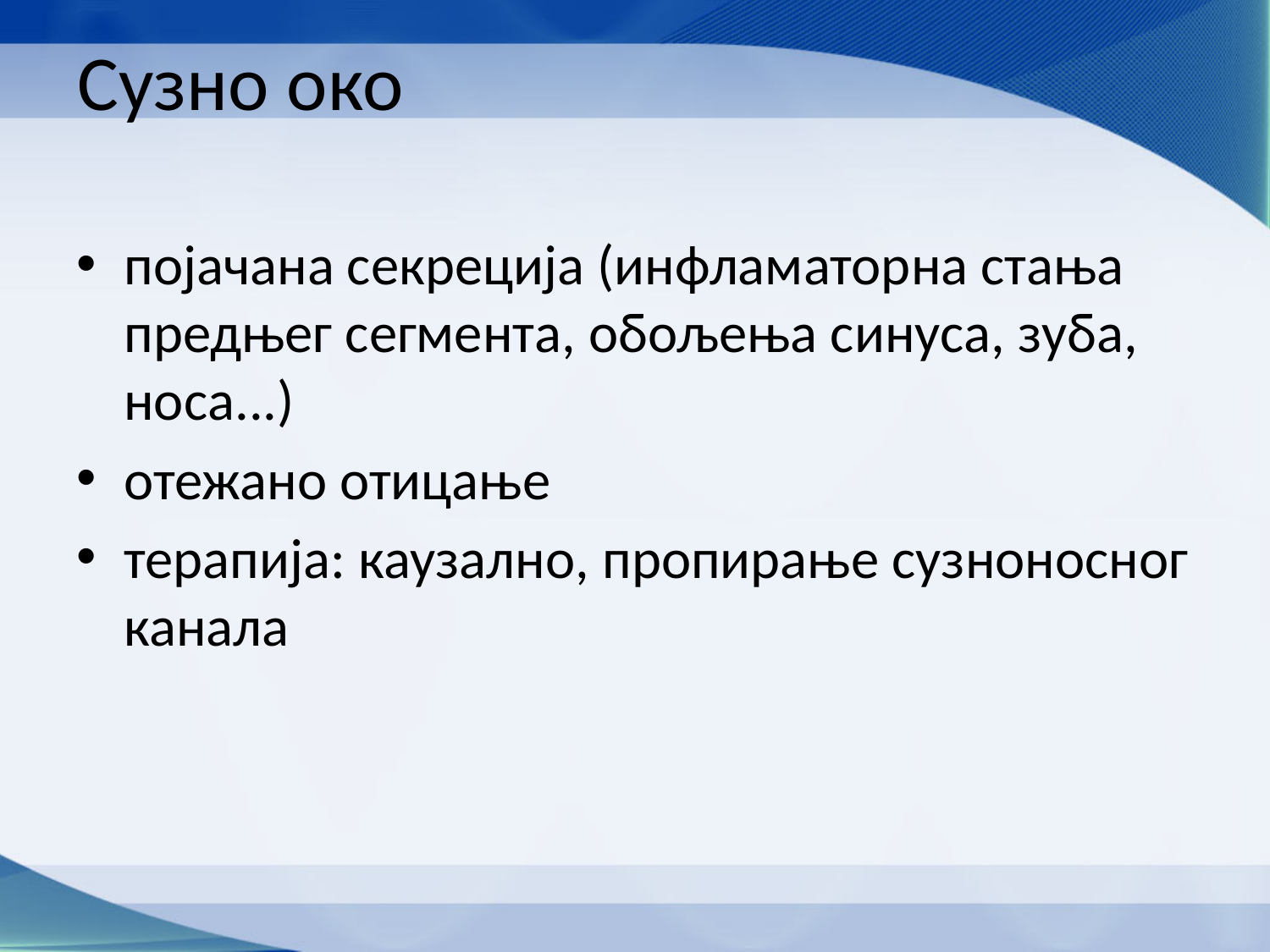

# Сузно око
појачана секреција (инфламаторна стања предњег сегмента, обољења синуса, зуба, носа...)
отежано отицање
терапија: каузално, пропирање сузноносног канала